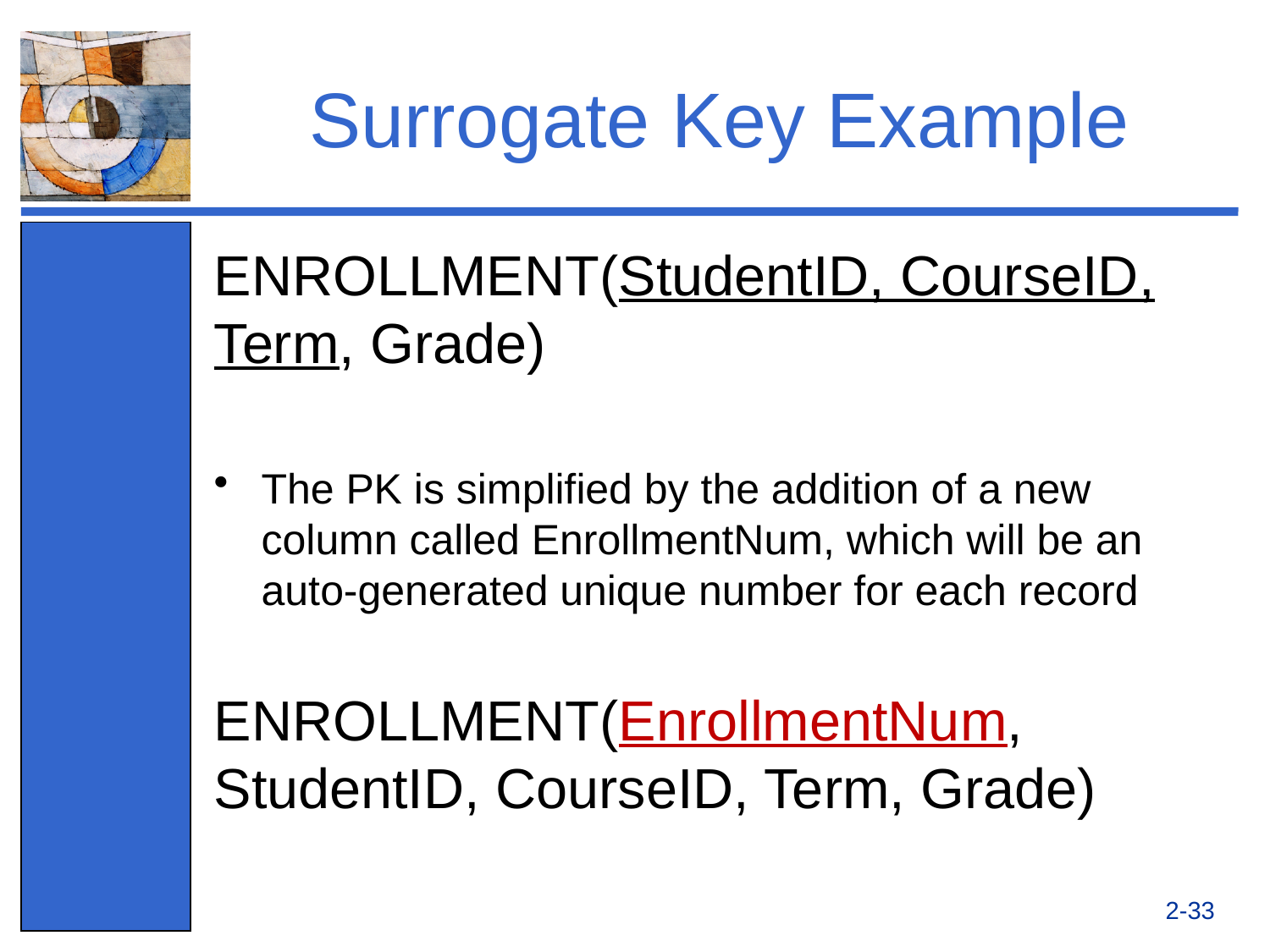

# Surrogate Key Example
ENROLLMENT(StudentID, CourseID, Term, Grade)

The PK is simplified by the addition of a new column called EnrollmentNum, which will be an auto-generated unique number for each record

ENROLLMENT(EnrollmentNum, StudentID, CourseID, Term, Grade)

2-33